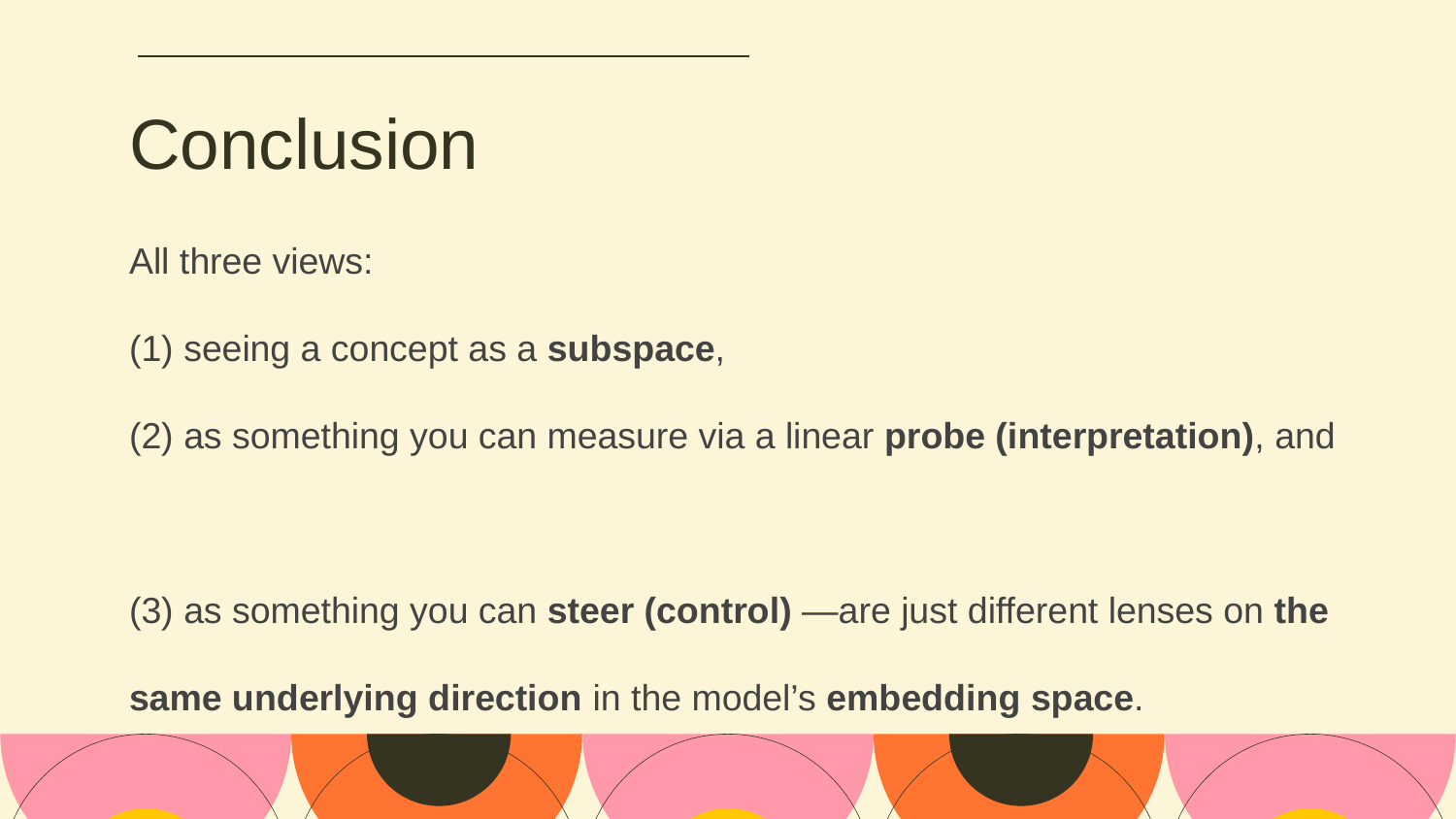

# Conclusion
All three views:
(1) seeing a concept as a subspace,
(2) as something you can measure via a linear probe (interpretation), and
(3) as something you can steer (control) —are just different lenses on the same underlying direction in the model’s embedding space.